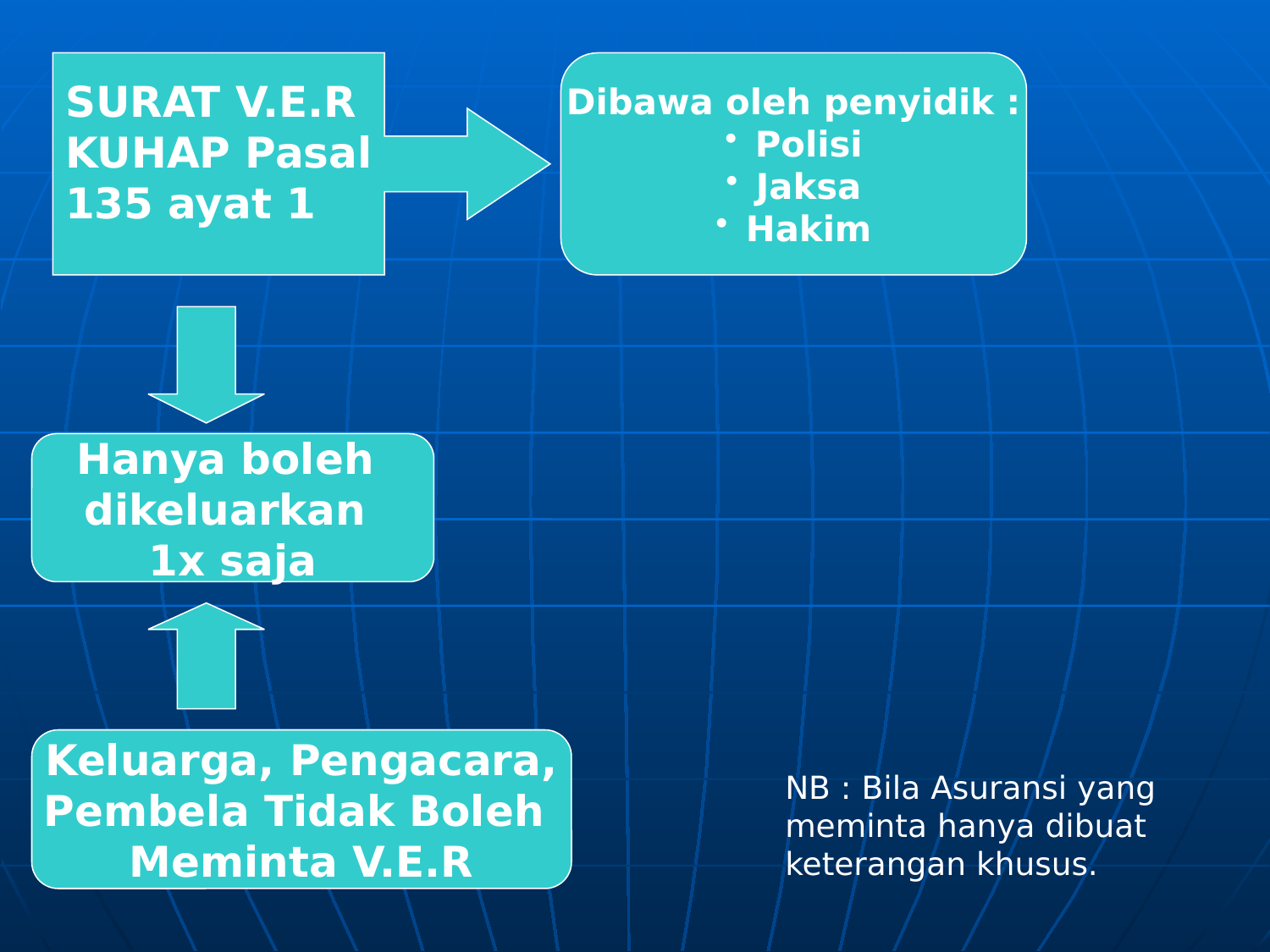

#

SURAT V.E.R
KUHAP Pasal
135 ayat 1

Dibawa oleh penyidik :
Polisi
Jaksa
Hakim

Hanya boleh
dikeluarkan
1x saja

Keluarga, Pengacara,
Pembela Tidak Boleh
Meminta V.E.R
NB : Bila Asuransi yang meminta hanya dibuat keterangan khusus.